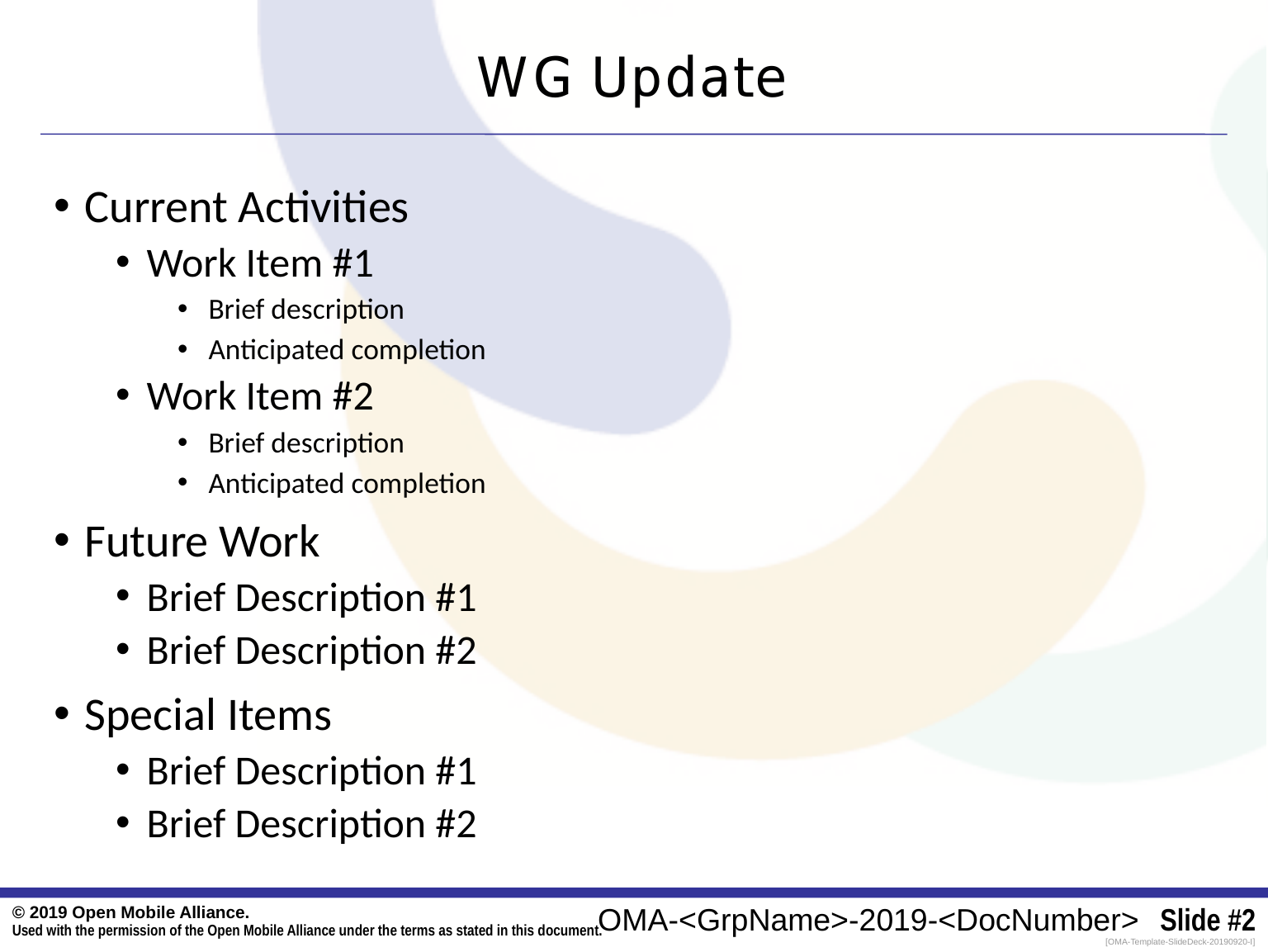

# WG Update

Current Activities
Work Item #1
Brief description
Anticipated completion
Work Item #2
Brief description
Anticipated completion
Future Work
Brief Description #1
Brief Description #2
Special Items
Brief Description #1
Brief Description #2